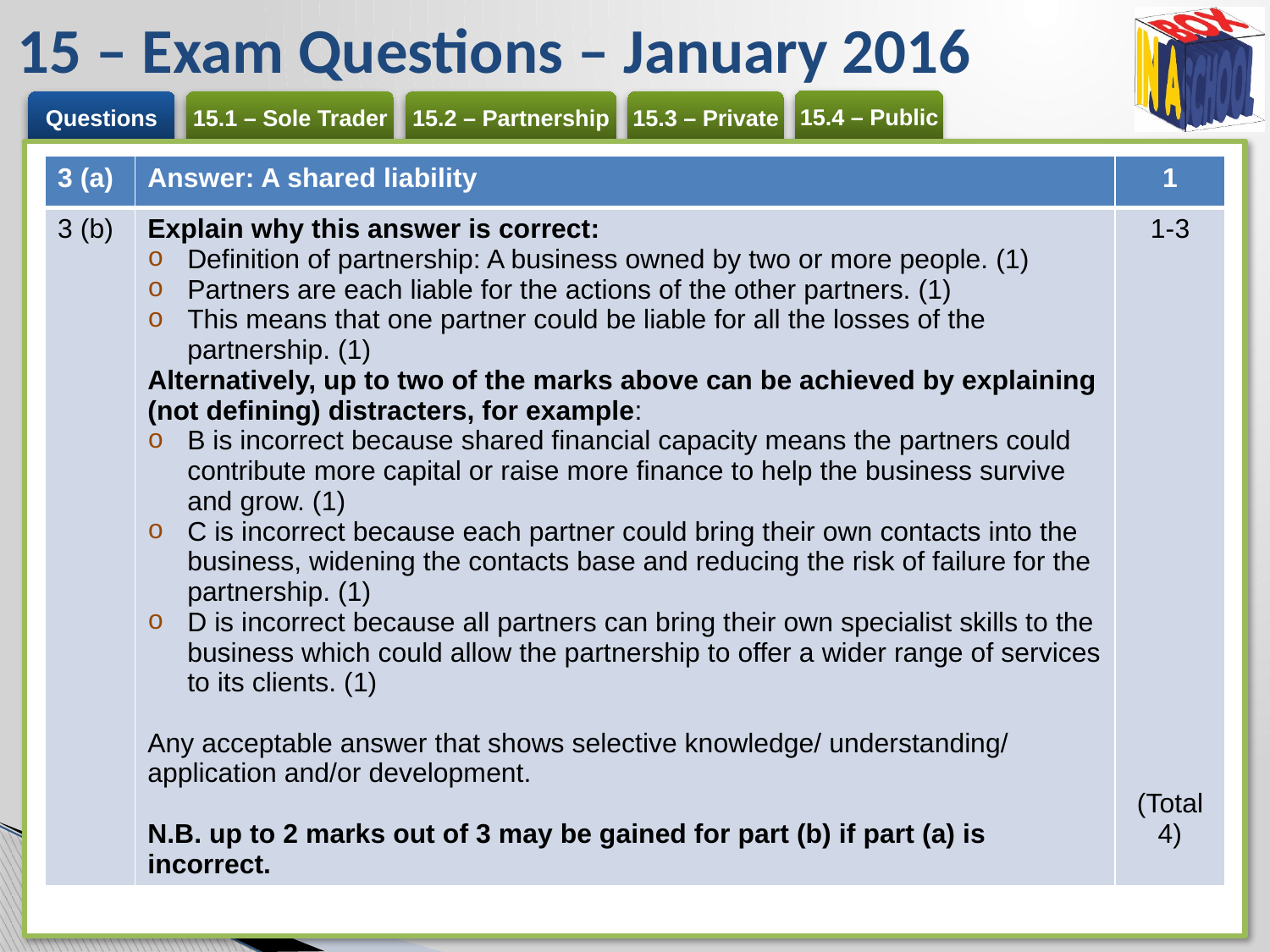

# 15 – Exam Questions – January 2016
| 3 (a) | Answer: A shared liability | 1 |
| --- | --- | --- |
| 3 (b) | Explain why this answer is correct: Definition of partnership: A business owned by two or more people. (1) Partners are each liable for the actions of the other partners. (1) This means that one partner could be liable for all the losses of the partnership. (1) Alternatively, up to two of the marks above can be achieved by explaining (not defining) distracters, for example: B is incorrect because shared financial capacity means the partners could contribute more capital or raise more finance to help the business survive and grow. (1) C is incorrect because each partner could bring their own contacts into the business, widening the contacts base and reducing the risk of failure for the partnership. (1) D is incorrect because all partners can bring their own specialist skills to the business which could allow the partnership to offer a wider range of services to its clients. (1) Any acceptable answer that shows selective knowledge/ understanding/ application and/or development. N.B. up to 2 marks out of 3 may be gained for part (b) if part (a) is incorrect. | 1-3 (Total 4) |